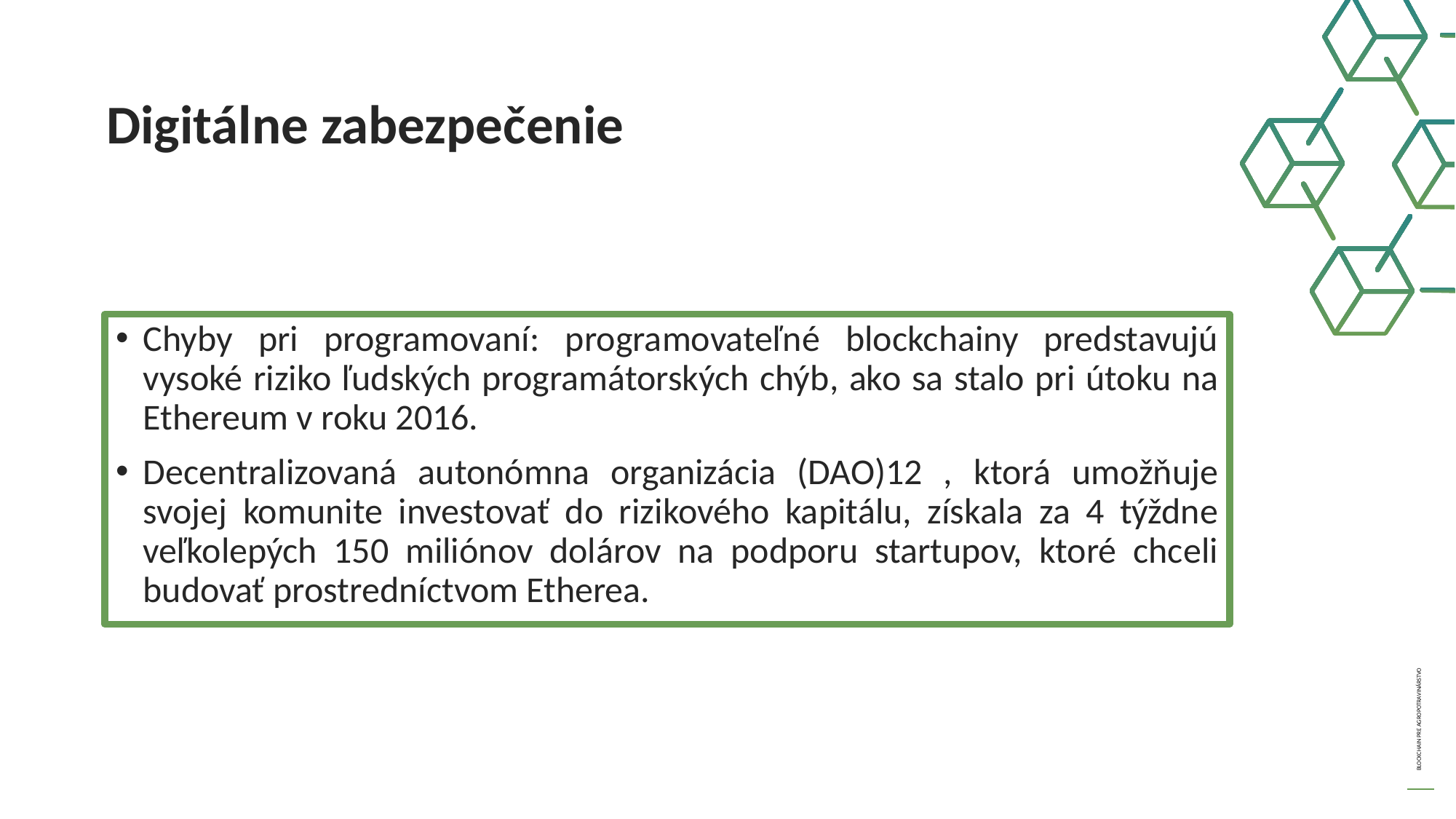

Digitálne zabezpečenie
Chyby pri programovaní: programovateľné blockchainy predstavujú vysoké riziko ľudských programátorských chýb, ako sa stalo pri útoku na Ethereum v roku 2016.
Decentralizovaná autonómna organizácia (DAO)12 , ktorá umožňuje svojej komunite investovať do rizikového kapitálu, získala za 4 týždne veľkolepých 150 miliónov dolárov na podporu startupov, ktoré chceli budovať prostredníctvom Etherea.